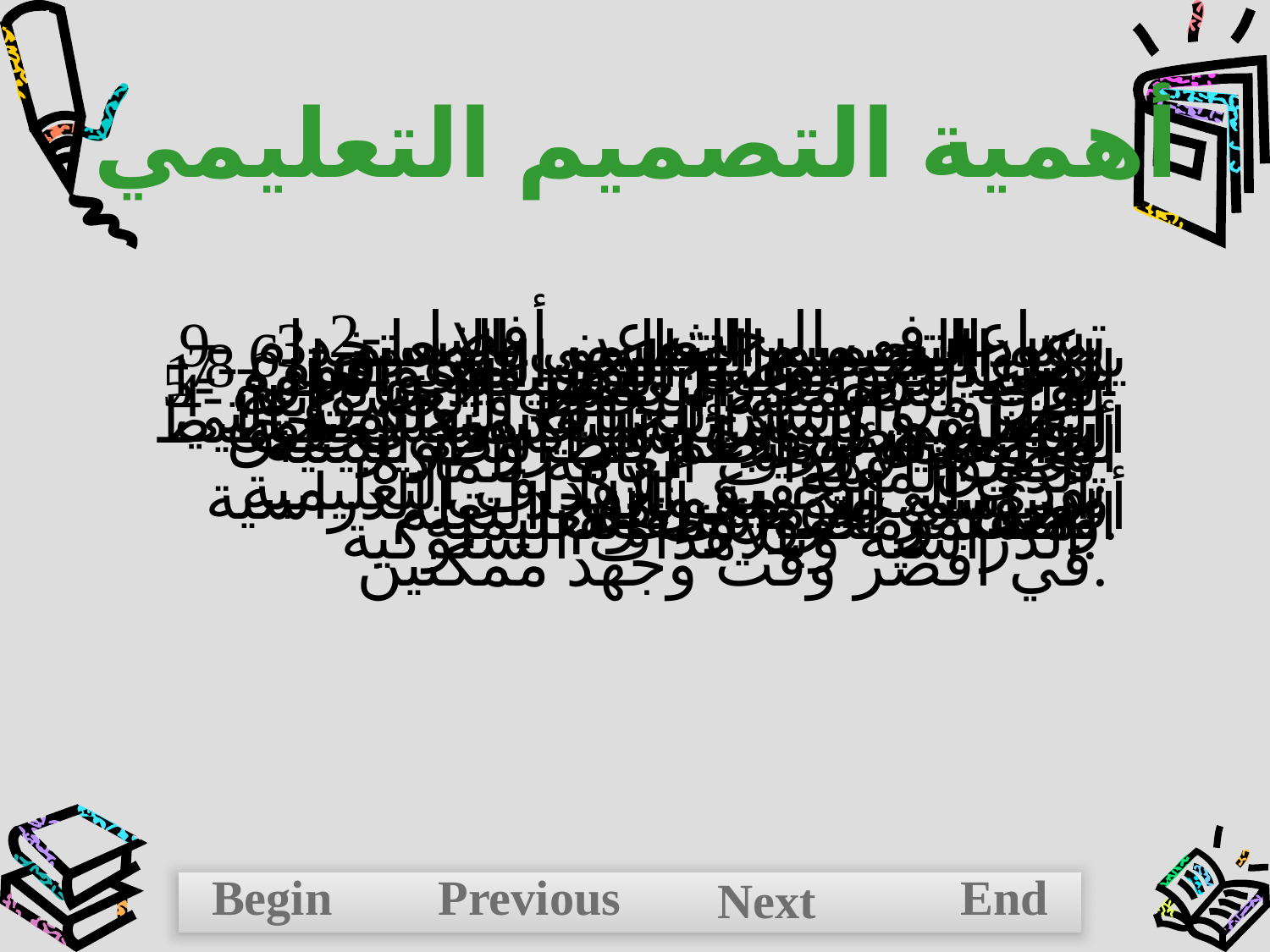

أهمية التصميم التعليمي
2- تساعد في البحث عن أفضل الطرق والاستراتيجيات التعليمية التي تؤدي إلى تحقيق الأهداف التعليمية في اقصر وقت وجهد ممكنين.
3- يزود التصميم التعليمي المعلم بتصاميم ونماذج تساعده على تخطيط دروسه اليومية والوحدات الدراسية.

9- يهتم التصميم التعليمي بالاستخدام الوظيفي للوسائل التعليمية كمكون أساسي من مكوناتها.
6- يركز التصميم التعليمي على دور المتعلم وضرورة إشراكه في تحقيق أقصى درجة من .إتقان التعلم
7- يساعد في توضيح دور المعلم على أنه مصمم ومنظم للظروف البيئية ومنفذ ومخرج ومقوم.
8- يلقي الضوء على الدور الذي تقوم به التغذية الراجعة في التطوير المستمر للمواقف التعليمية
1- الربط بين العلوم التطبيقية والعلوم النظرية
5- يوجه التصميم التعليمي الانتباه إلى تحقيق الأهداف العامة للمادة الدراسية وبالأهداف السلوكية.
4- تقلل من عملية التخبط والعشوائية لدى المعلم .
Begin
Previous
End
Next